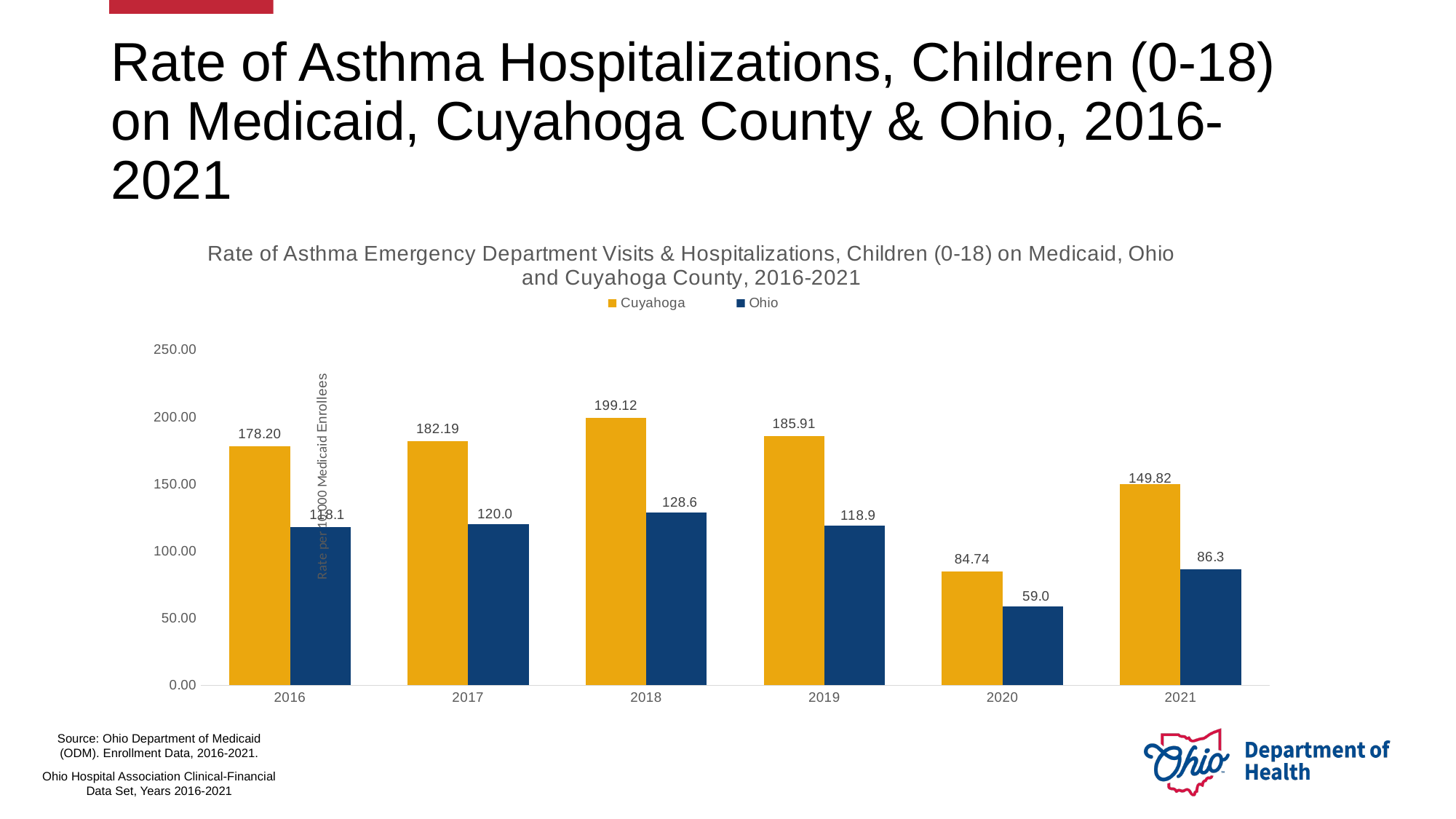

# Rate of Asthma Hospitalizations, Children (0-18) on Medicaid, Cuyahoga County & Ohio, 2016-2021

### Chart: Rate of Asthma Emergency Department Visits & Hospitalizations, Children (0-18) on Medicaid, Ohio and Cuyahoga County, 2016-2021

| Category | Cuyahoga | Ohio |
|---|---|---|
| 2016 | 178.20240015207912 | 118.07072733668609 |
| 2017 | 182.1887428295318 | 120.00470323794849 |
| 2018 | 199.11711049816637 | 128.55001516651058 |
| 2019 | 185.91406694931342 | 118.8504883546206 |
| 2020 | 84.74305062181173 | 58.99600967982358 |
| 2021 | 149.816076858835 | 86.30966146023712 |
Source: Ohio Department of Medicaid (ODM). Enrollment Data, 2016-2021.
Ohio Hospital Association Clinical-Financial Data Set, Years 2016-2021